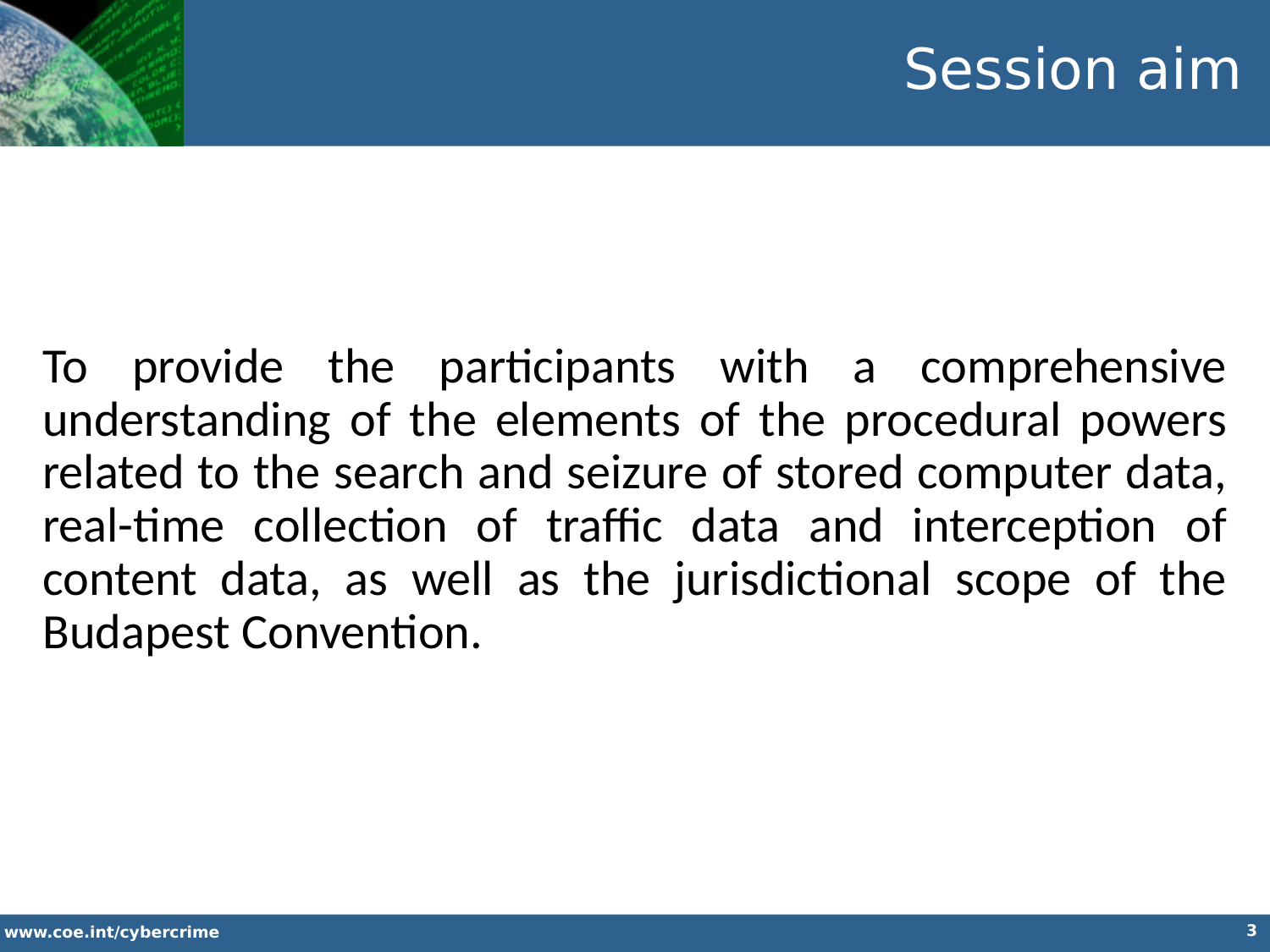

Session aim
To provide the participants with a comprehensive understanding of the elements of the procedural powers related to the search and seizure of stored computer data, real-time collection of traffic data and interception of content data, as well as the jurisdictional scope of the Budapest Convention.